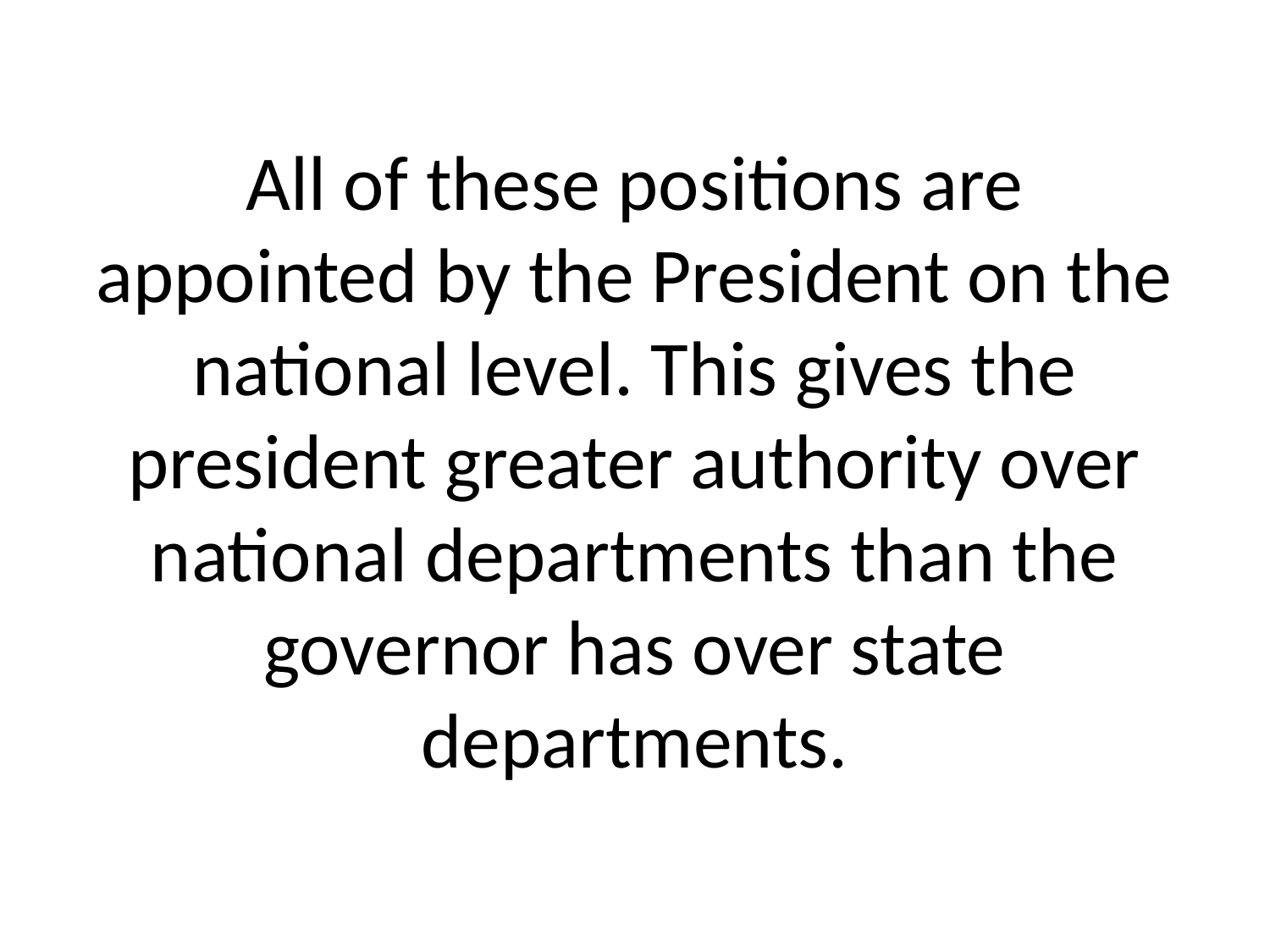

# All of these positions are appointed by the President on the national level. This gives the president greater authority over national departments than the governor has over state departments.